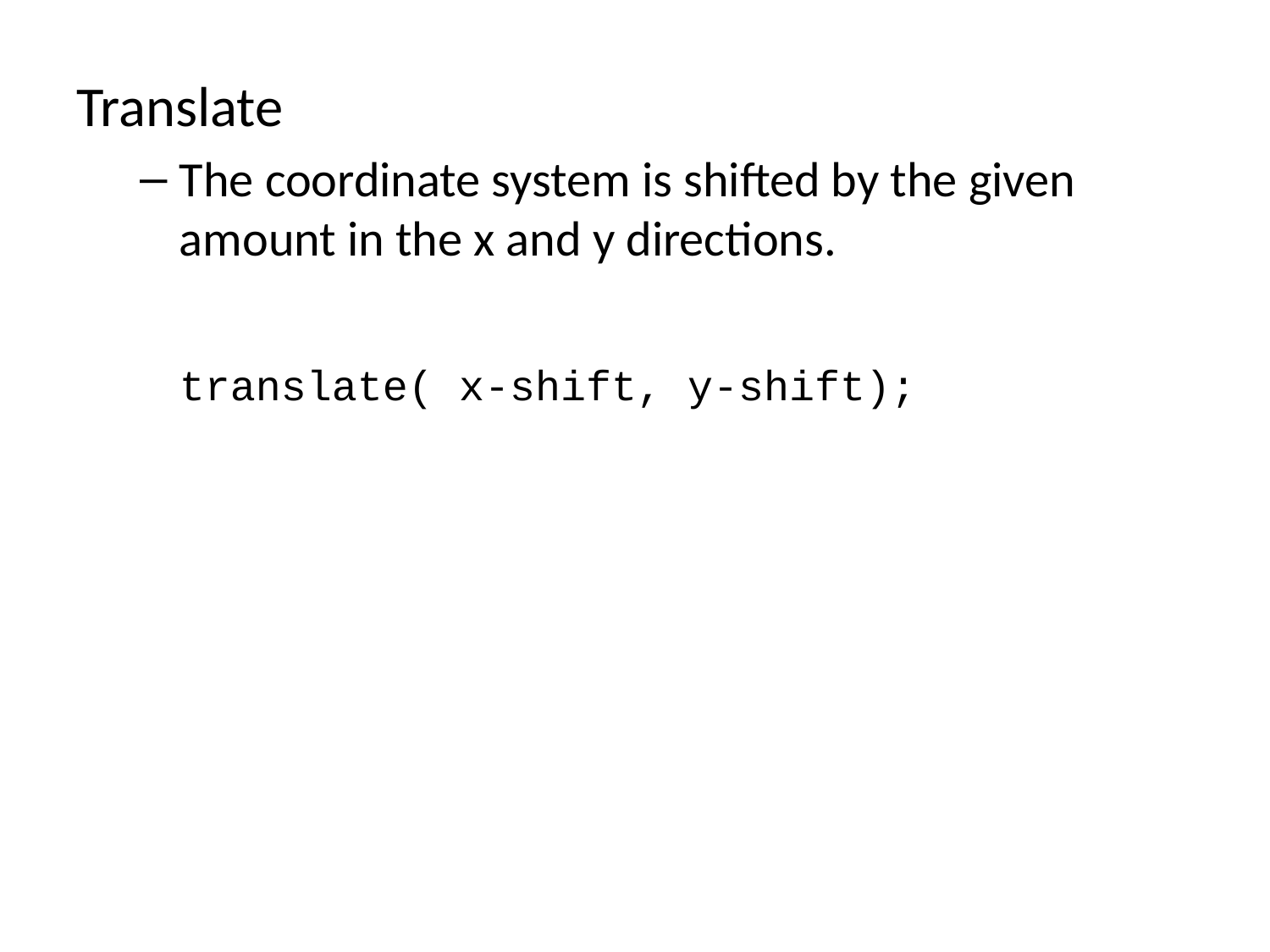

Translate
The coordinate system is shifted by the given amount in the x and y directions.

	translate( x-shift, y-shift);